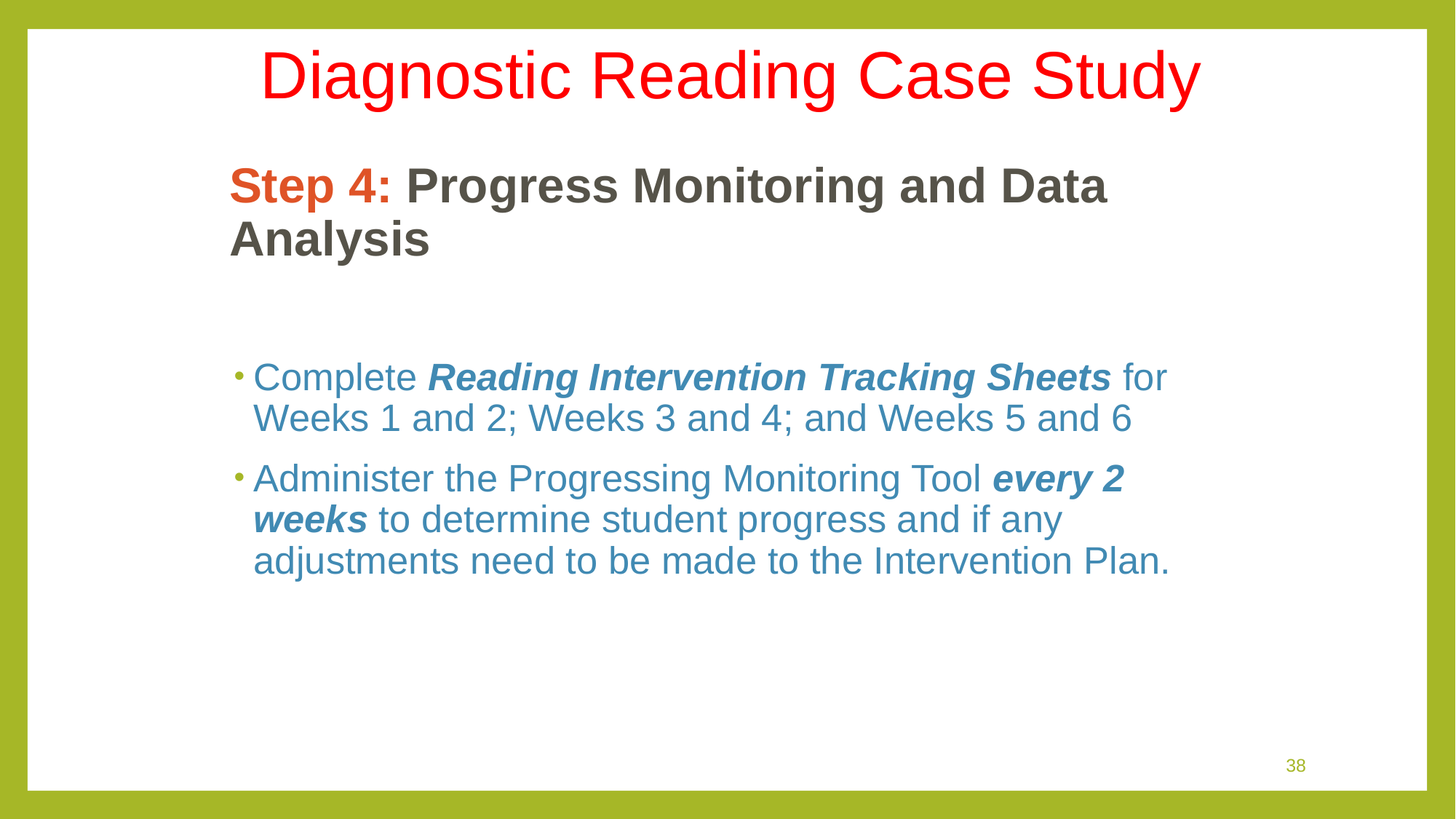

# Diagnostic Reading Case Study
Step 4: Progress Monitoring and Data Analysis

Complete Reading Intervention Tracking Sheets for Weeks 1 and 2; Weeks 3 and 4; and Weeks 5 and 6
Administer the Progressing Monitoring Tool every 2 weeks to determine student progress and if any adjustments need to be made to the Intervention Plan.

38